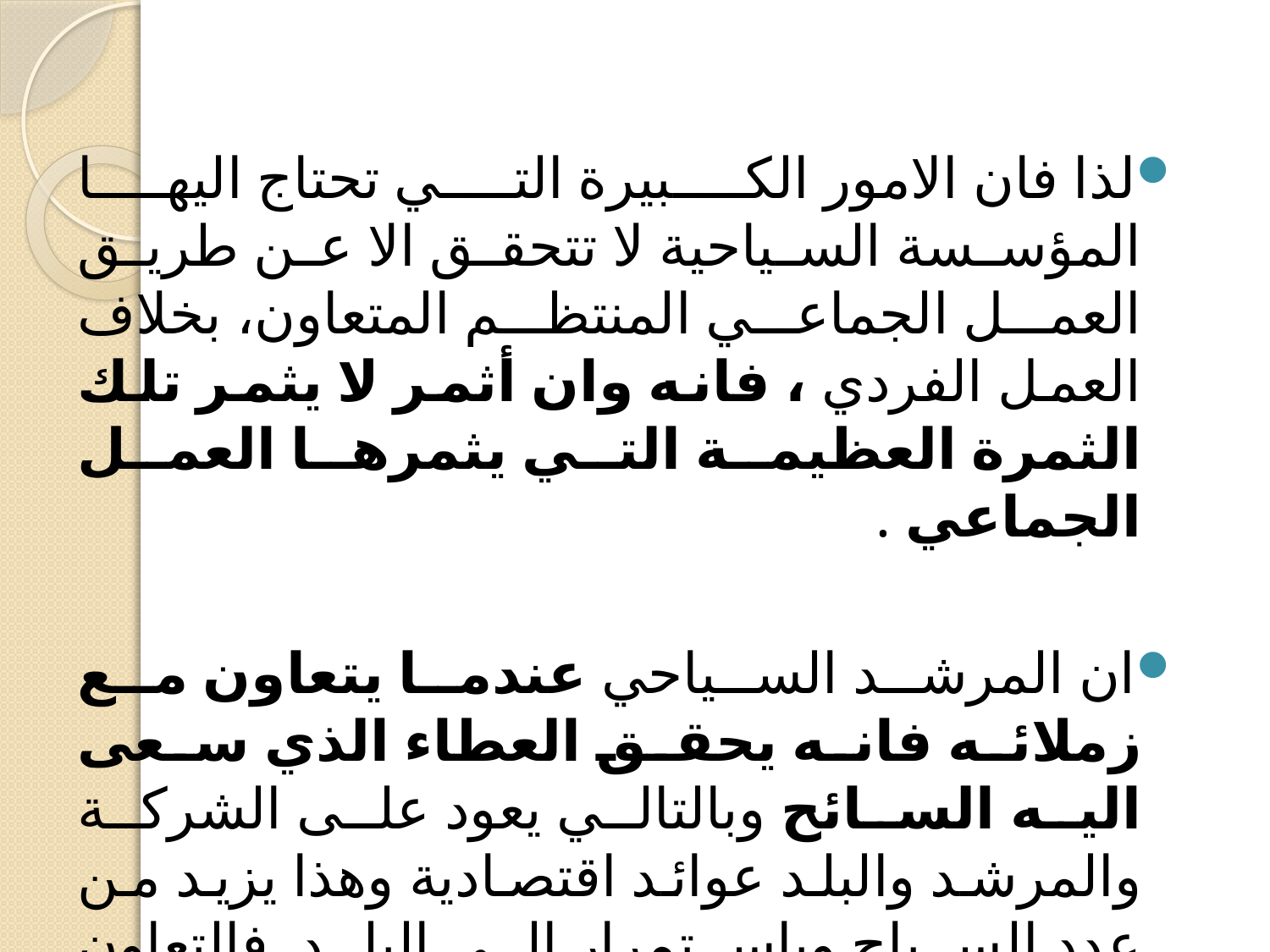

لذا فان الامور الكبيرة التي تحتاج اليها المؤسسة السياحية لا تتحقق الا عن طريق العمل الجماعي المنتظم المتعاون، بخلاف العمل الفردي ، فانه وان أثمر لا يثمر تلك الثمرة العظيمة التي يثمرها العمل الجماعي .

ان المرشد السياحي عندما يتعاون مع زملائه فانه يحقق العطاء الذي سعى اليه السائح وبالتالي يعود على الشركة والمرشد والبلد عوائد اقتصادية وهذا يزيد من عدد السياح وباستمرار الى البلد ,فالتعاون يضاعف معايير القوة.